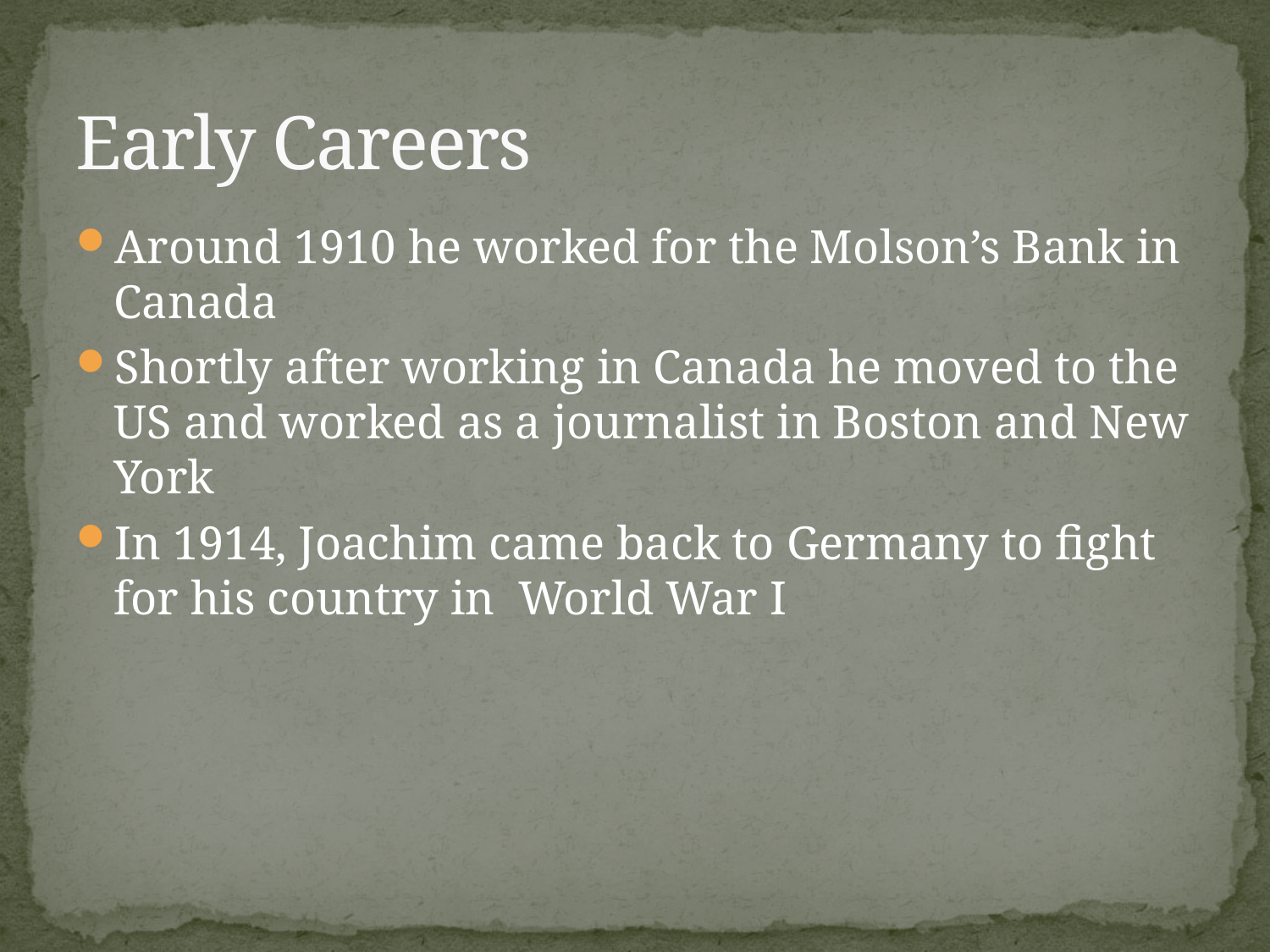

# Early Careers
Around 1910 he worked for the Molson’s Bank in Canada
Shortly after working in Canada he moved to the US and worked as a journalist in Boston and New York
In 1914, Joachim came back to Germany to fight for his country in  World War I